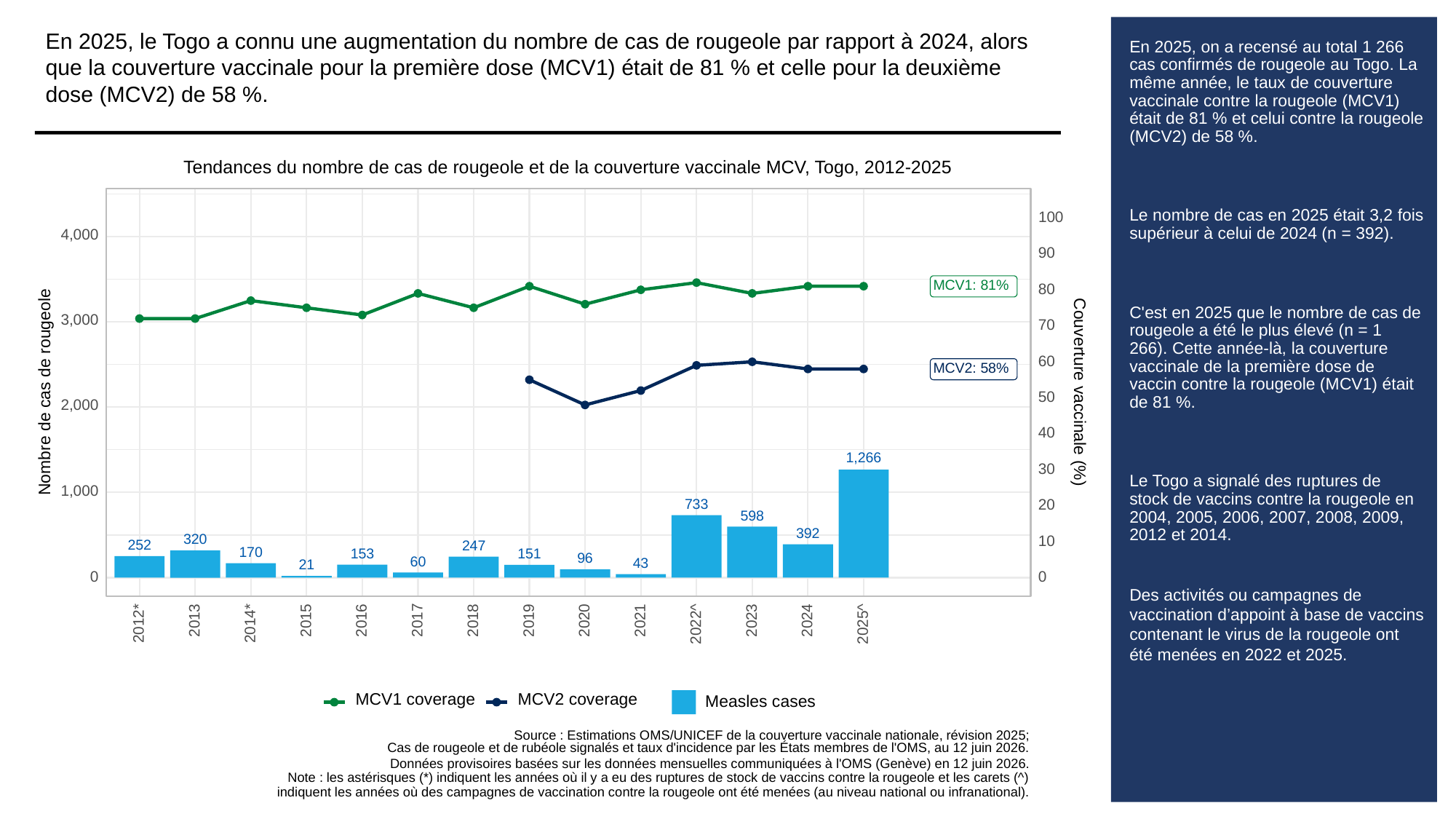

En 2025, le Togo a connu une augmentation du nombre de cas de rougeole par rapport à 2024, alors que la couverture vaccinale pour la première dose (MCV1) était de 81 % et celle pour la deuxième dose (MCV2) de 58 %.
# En 2025, on a recensé au total 1 266 cas confirmés de rougeole au Togo. La même année, le taux de couverture vaccinale contre la rougeole (MCV1) était de 81 % et celui contre la rougeole (MCV2) de 58 %.

Le nombre de cas en 2025 était 3,2 fois supérieur à celui de 2024 (n = 392).

C'est en 2025 que le nombre de cas de rougeole a été le plus élevé (n = 1 266). Cette année-là, la couverture vaccinale de la première dose de vaccin contre la rougeole (MCV1) était de 81 %.

Le Togo a signalé des ruptures de stock de vaccins contre la rougeole en 2004, 2005, 2006, 2007, 2008, 2009, 2012 et 2014.

Des activités ou campagnes de vaccination d’appoint à base de vaccins contenant le virus de la rougeole ont été menées en 2022 et 2025.

Tendances du nombre de cas de rougeole et de la couverture vaccinale MCV, Togo, 2012-2025

100
4,000

90

MCV1: 81%

80

3,000

70

60

MCV2: 58%

Couverture vaccinale (%)
Nombre de cas de rougeole

50
2,000

40

1,266
30

1,000

733
20
598

392
320

10
252
247

170
153
151

96

60
43
21

0
0

2013
2023
2015
2016
2017
2018
2019
2020
2021
2024
2012*
2014*
2022^
2025^

MCV1 coverage
MCV2 coverage
Measles cases

Source : Estimations OMS/UNICEF de la couverture vaccinale nationale, révision 2025;
Cas de rougeole et de rubéole signalés et taux d'incidence par les États membres de l'OMS, au 12 juin 2026.
Données provisoires basées sur les données mensuelles communiquées à l'OMS (Genève) en 12 juin 2026.
Note : les astérisques (*) indiquent les années où il y a eu des ruptures de stock de vaccins contre la rougeole et les carets (^)
indiquent les années où des campagnes de vaccination contre la rougeole ont été menées (au niveau national ou infranational).